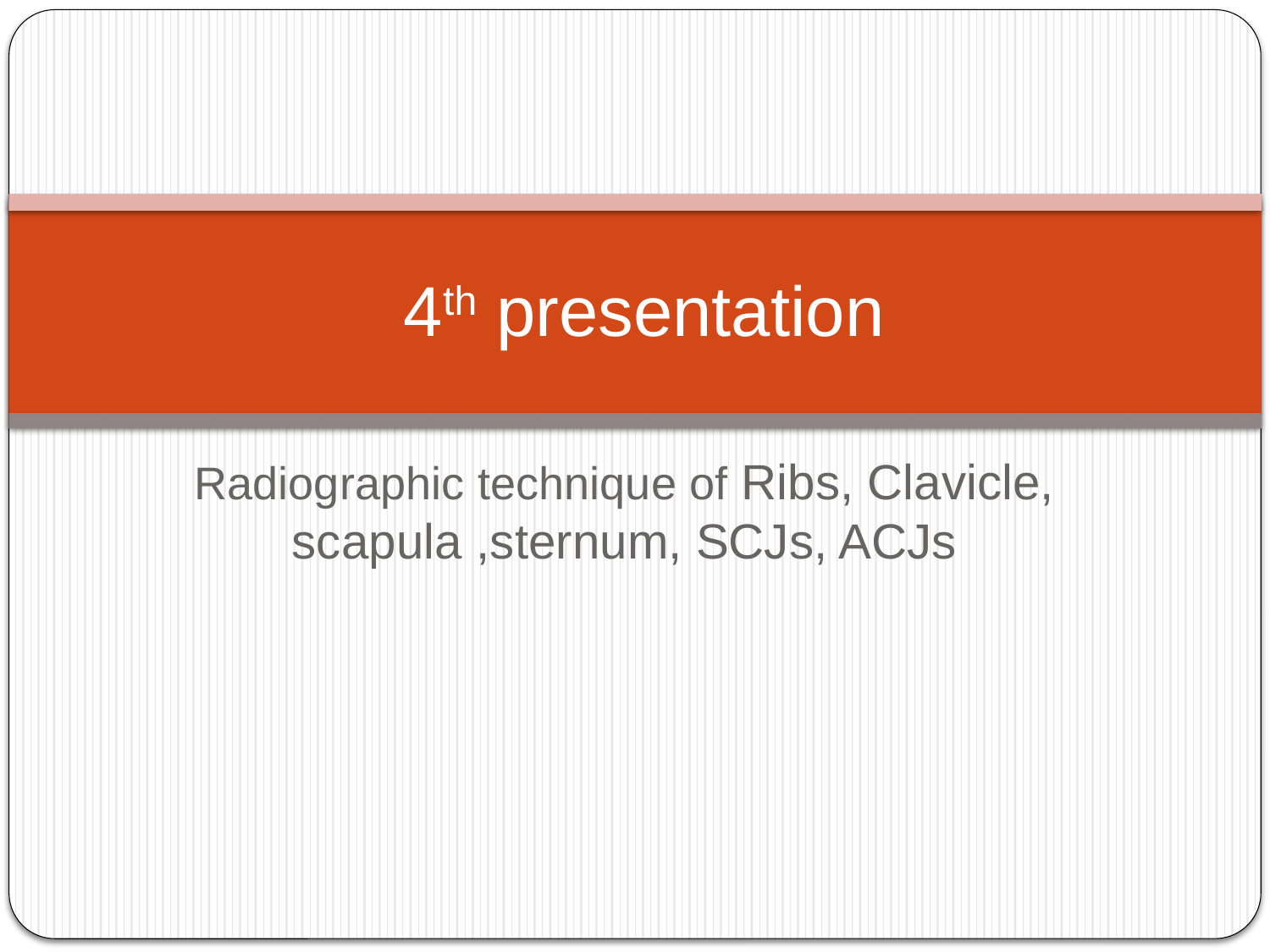

# 4th presentation
Radiographic technique of Ribs, Clavicle, scapula ,sternum, SCJs, ACJs